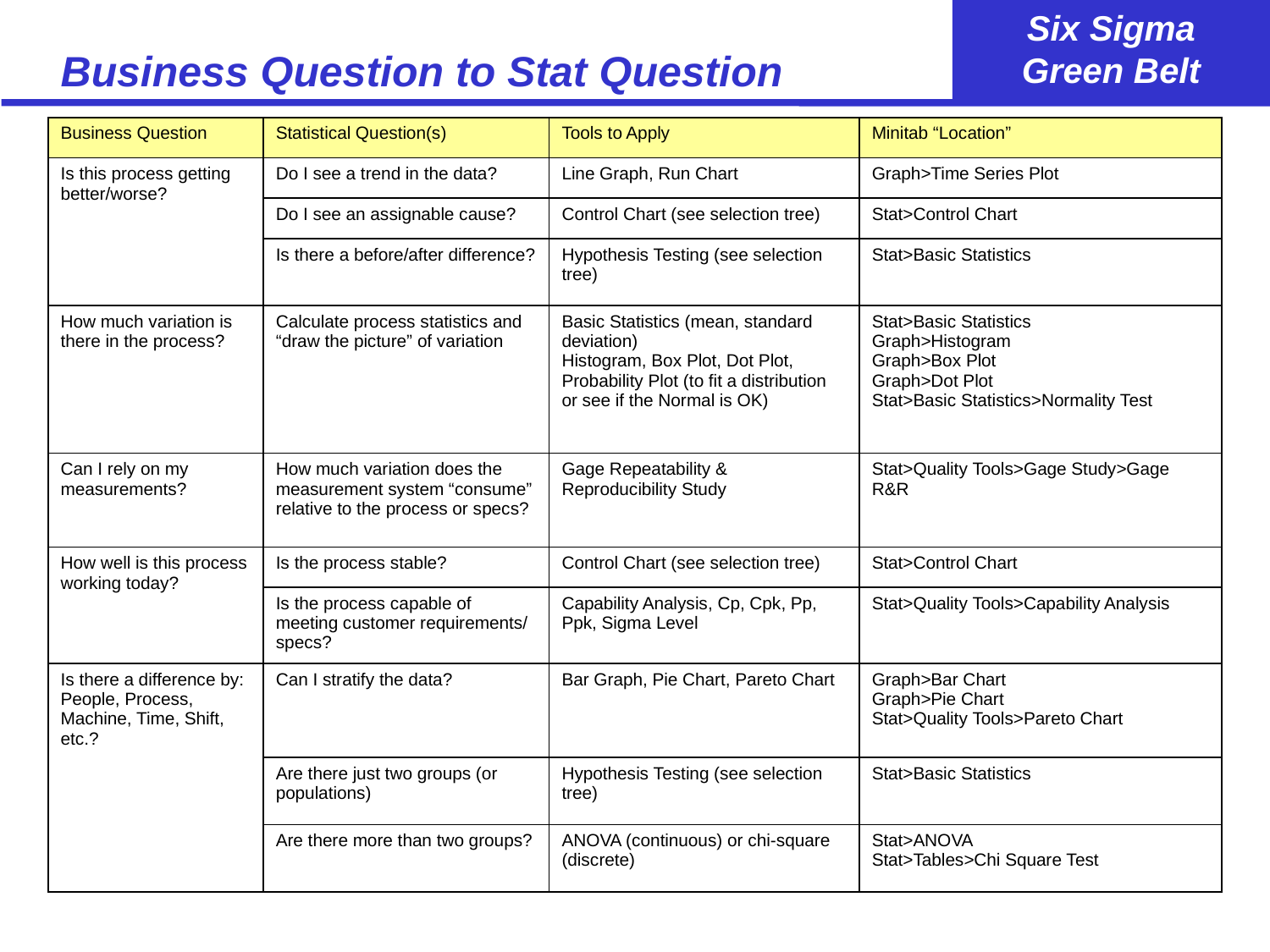

# Business Question to Stat Question
| Business Question | Statistical Question(s) | Tools to Apply | Minitab “Location” |
| --- | --- | --- | --- |
| Is this process getting better/worse? | Do I see a trend in the data? | Line Graph, Run Chart | Graph>Time Series Plot |
|  | Do I see an assignable cause? | Control Chart (see selection tree) | Stat>Control Chart |
|  | Is there a before/after difference? | Hypothesis Testing (see selection tree) | Stat>Basic Statistics |
| How much variation is there in the process? | Calculate process statistics and “draw the picture” of variation | Basic Statistics (mean, standard deviation) Histogram, Box Plot, Dot Plot, Probability Plot (to fit a distribution or see if the Normal is OK) | Stat>Basic Statistics Graph>Histogram Graph>Box Plot Graph>Dot Plot Stat>Basic Statistics>Normality Test |
| Can I rely on my measurements? | How much variation does the measurement system “consume” relative to the process or specs? | Gage Repeatability & Reproducibility Study | Stat>Quality Tools>Gage Study>Gage R&R |
| How well is this process working today? | Is the process stable? | Control Chart (see selection tree) | Stat>Control Chart |
|  | Is the process capable of meeting customer requirements/ specs? | Capability Analysis, Cp, Cpk, Pp, Ppk, Sigma Level | Stat>Quality Tools>Capability Analysis |
| Is there a difference by: People, Process, Machine, Time, Shift, etc.? | Can I stratify the data? | Bar Graph, Pie Chart, Pareto Chart | Graph>Bar Chart Graph>Pie Chart Stat>Quality Tools>Pareto Chart |
|  | Are there just two groups (or populations) | Hypothesis Testing (see selection tree) | Stat>Basic Statistics |
|  | Are there more than two groups? | ANOVA (continuous) or chi-square (discrete) | Stat>ANOVA Stat>Tables>Chi Square Test |